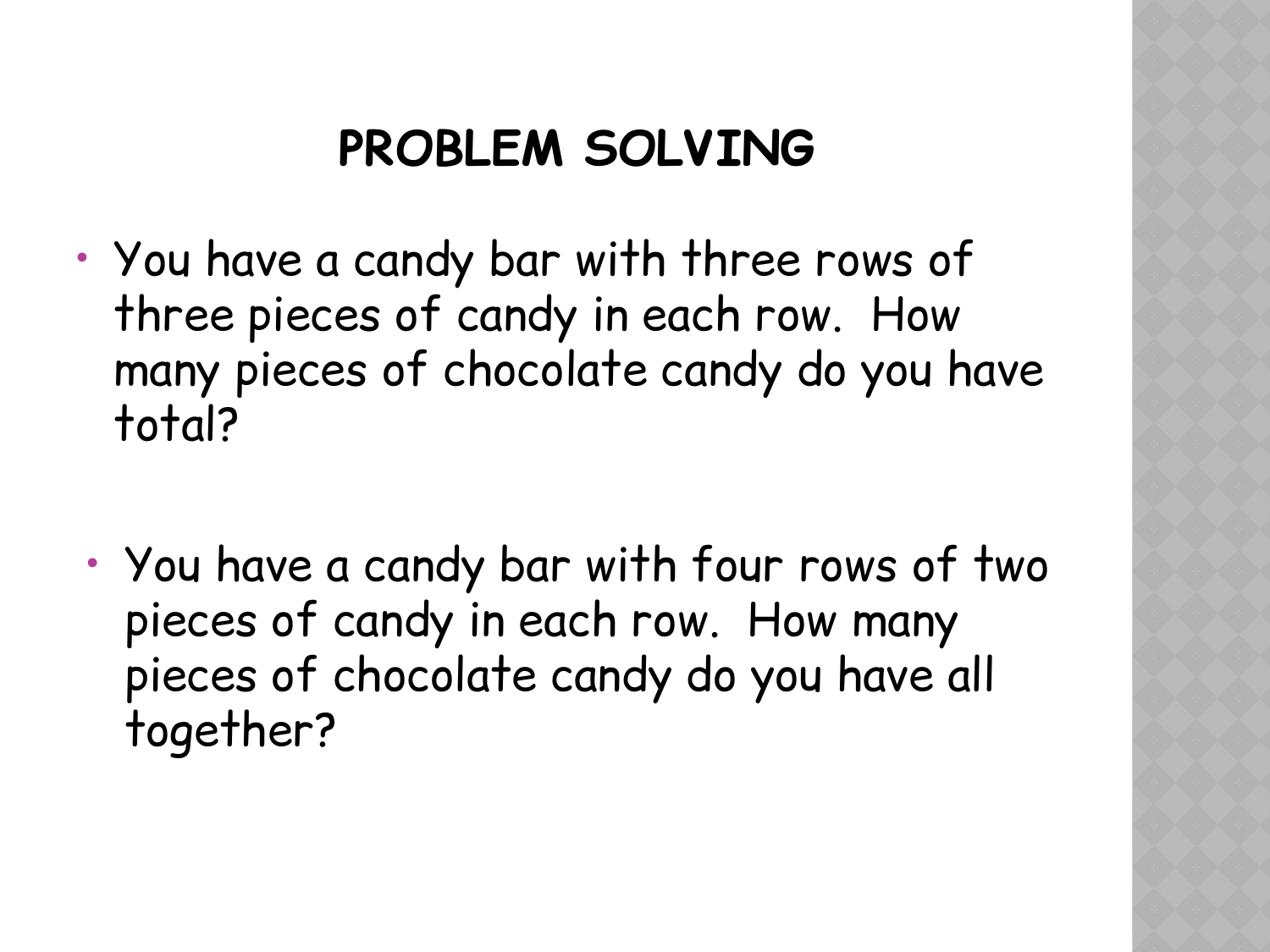

# Problem Solving
You have a candy bar with three rows of three pieces of candy in each row.  How many pieces of chocolate candy do you have total?

You have a candy bar with four rows of two pieces of candy in each row.  How many pieces of chocolate candy do you have all together?